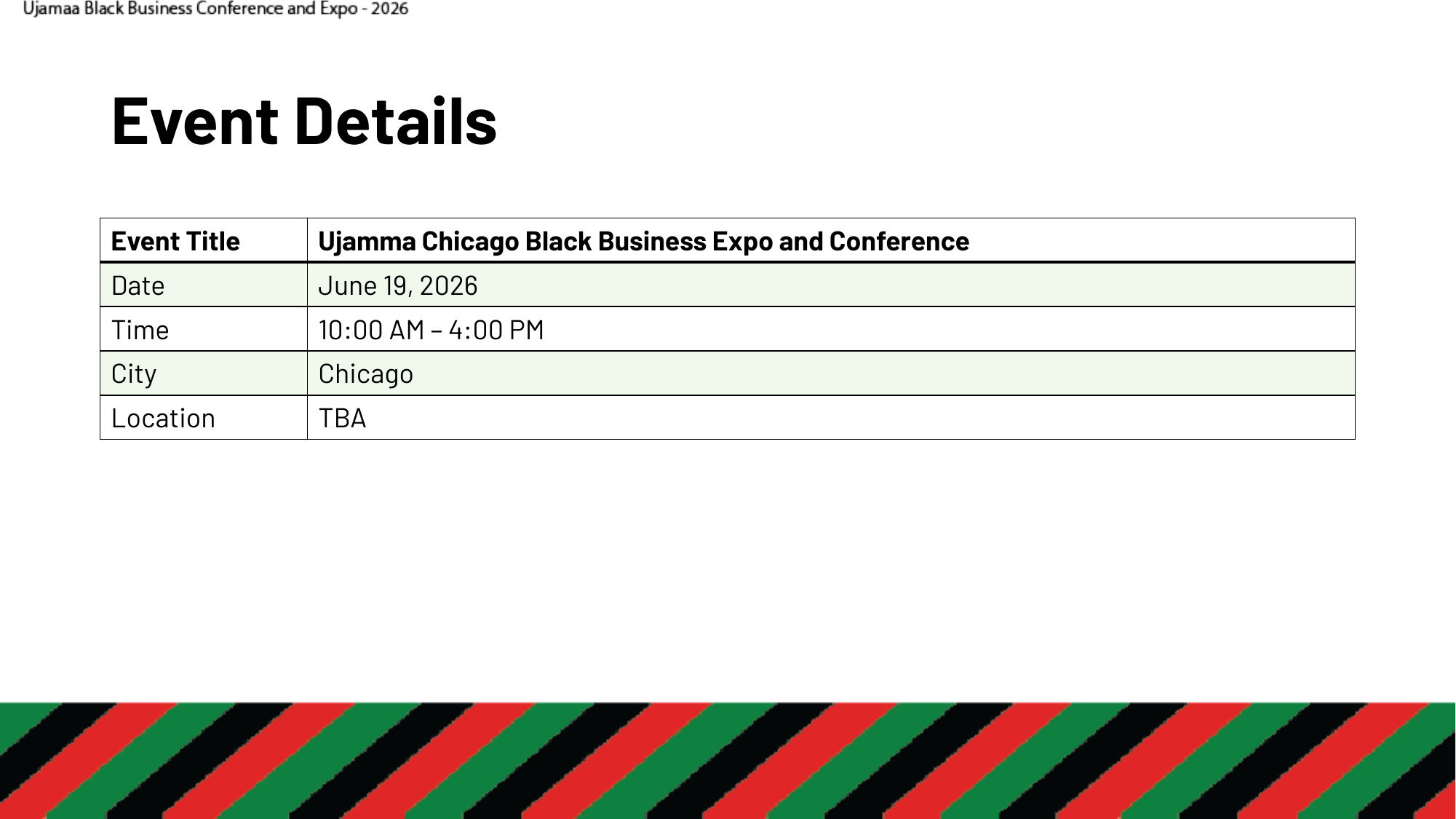

# Event Details
| Event Title | Ujamma Chicago Black Business Expo and Conference |
| --- | --- |
| Date | June 19, 2026 |
| Time | 10:00 AM – 4:00 PM |
| City | Chicago |
| Location | TBA |